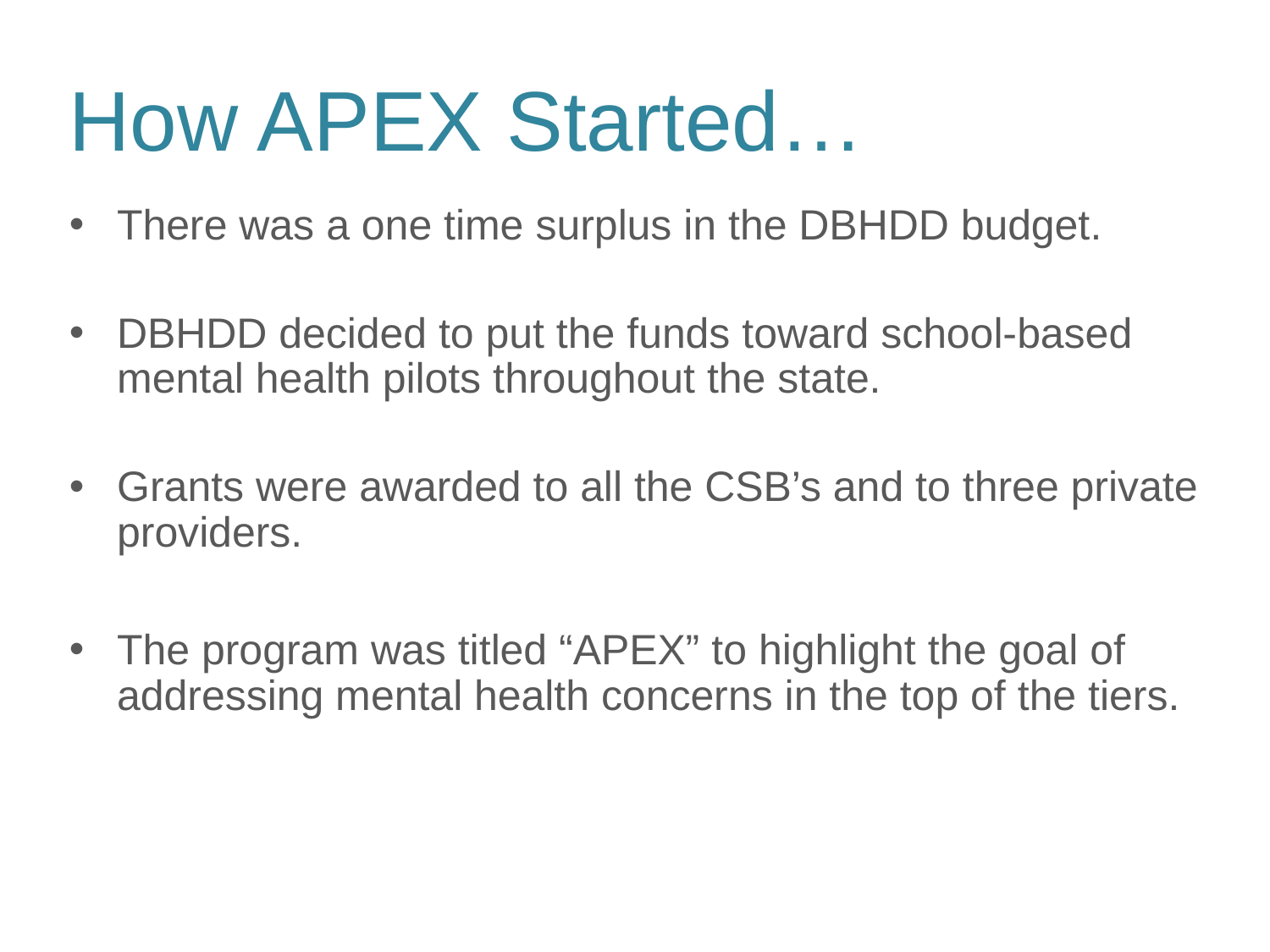

# How APEX Started…
There was a one time surplus in the DBHDD budget.

DBHDD decided to put the funds toward school-based mental health pilots throughout the state.

Grants were awarded to all the CSB’s and to three private providers.

The program was titled “APEX” to highlight the goal of  addressing mental health concerns in the top of the tiers.